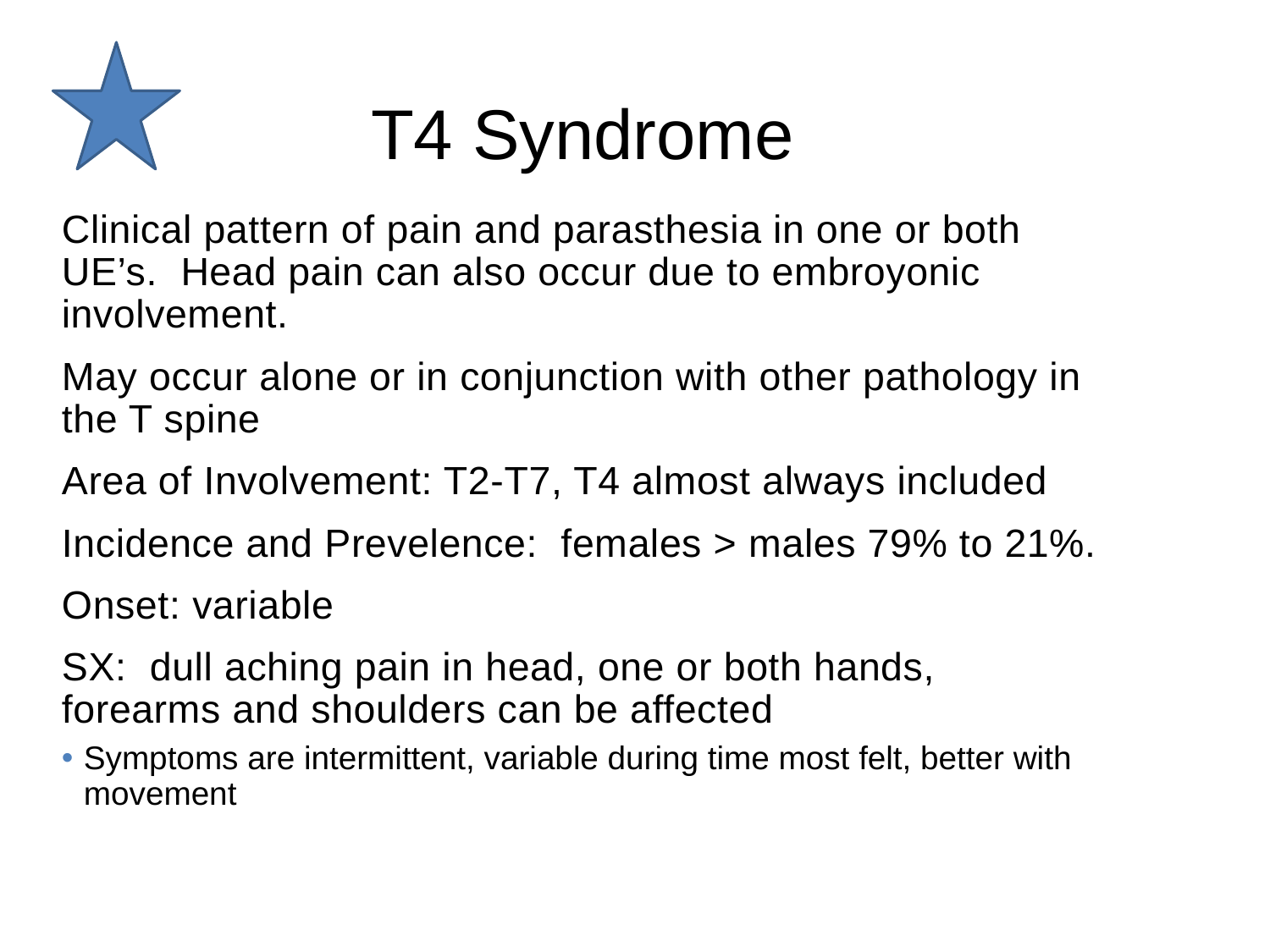

# T4 Syndrome

Clinical pattern of pain and parasthesia in one or both UE’s.  Head pain can also occur due to embroyonic involvement.
May occur alone or in conjunction with other pathology in the T spine
Area of Involvement: T2-T7, T4 almost always included
Incidence and Prevelence:  females > males 79% to 21%.
Onset: variable
SX:  dull aching pain in head, one or both hands, forearms and shoulders can be affected
Symptoms are intermittent, variable during time most felt, better with movement